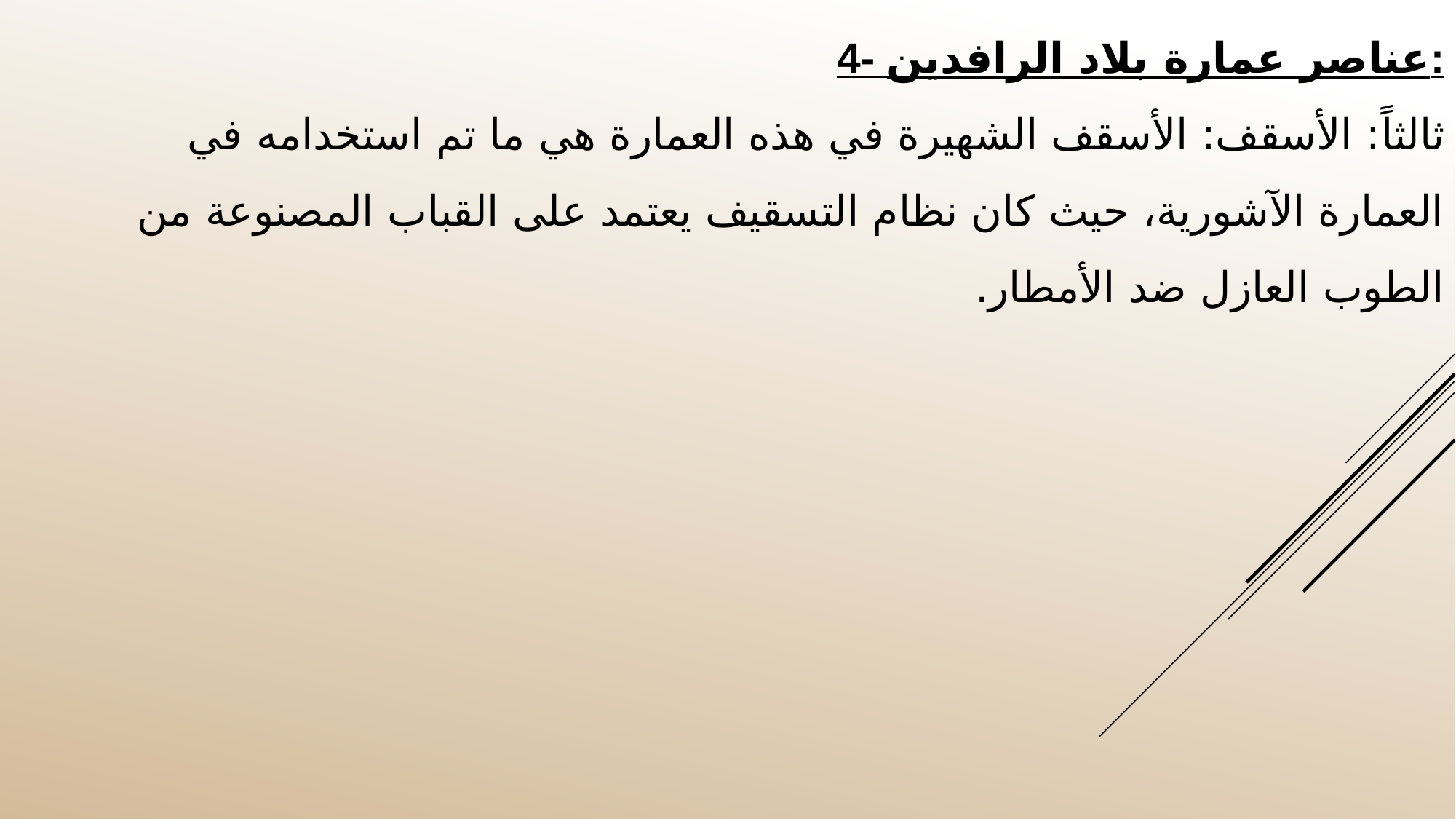

4- عناصر عمارة بلاد الرافدين:
ثالثاً: الأسقف: الأسقف الشهيرة في هذه العمارة هي ما تم استخدامه في العمارة الآشورية، حيث كان نظام التسقيف يعتمد على القباب المصنوعة من الطوب العازل ضد الأمطار.